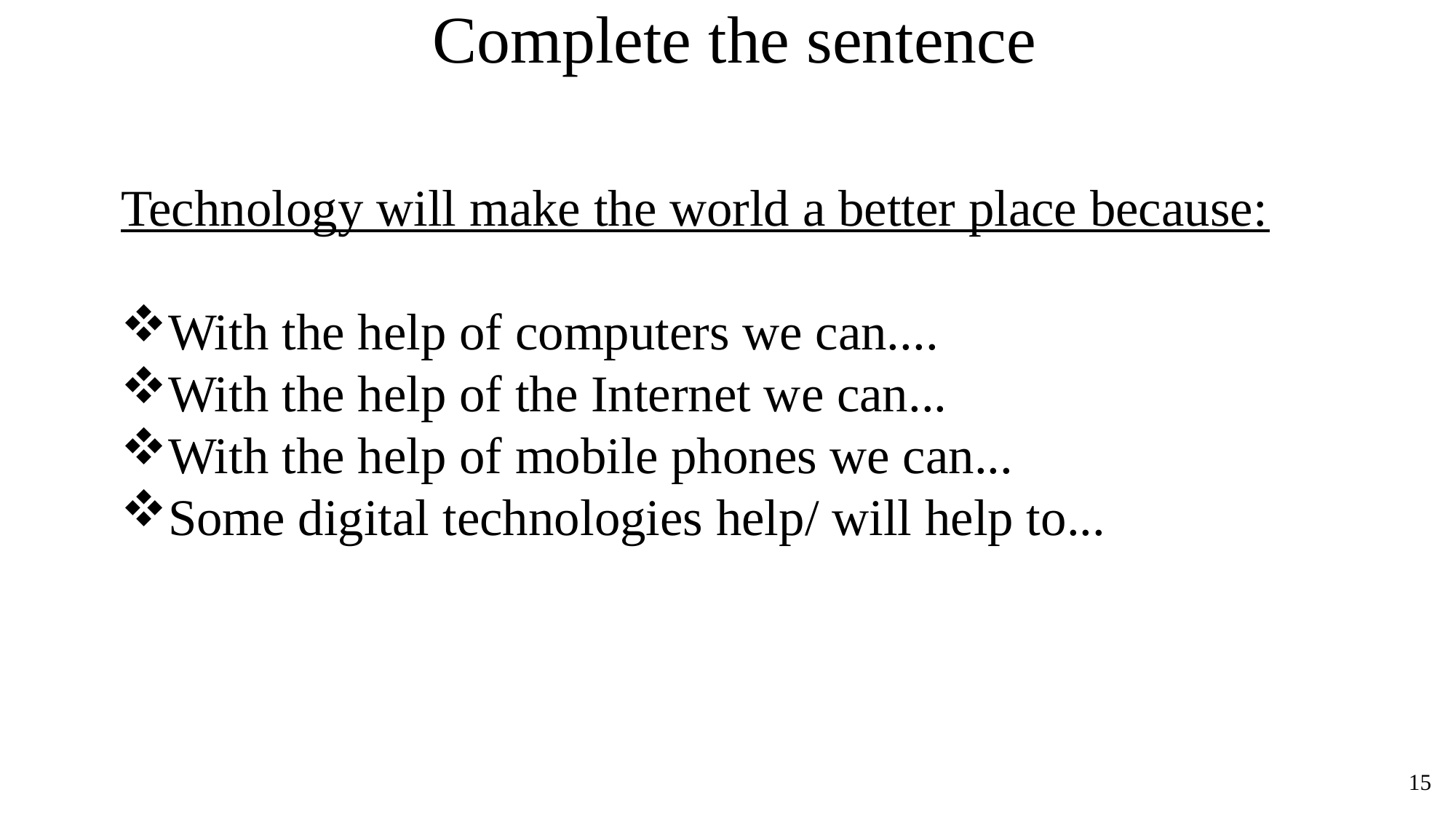

Complete the sentence
Technology will make the world a better place because:

With the help of computers we can....
With the help of the Internet we can...
With the help of mobile phones we can...
Some digital technologies help/ will help to...

15